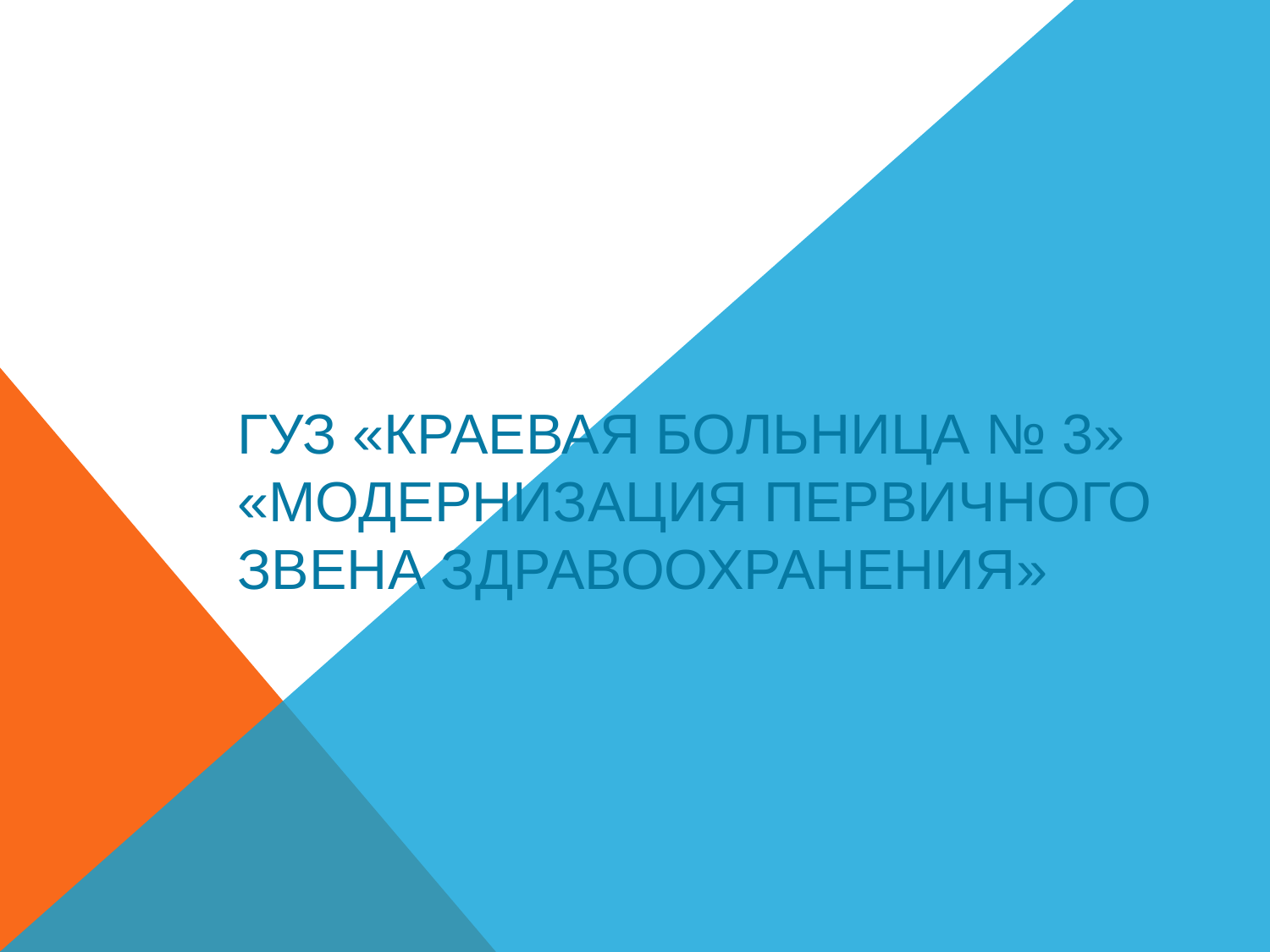

# ГУЗ «КРАЕВАЯ БОЛЬНИЦА № 3» «Модернизация первичного звена здравоохранения»